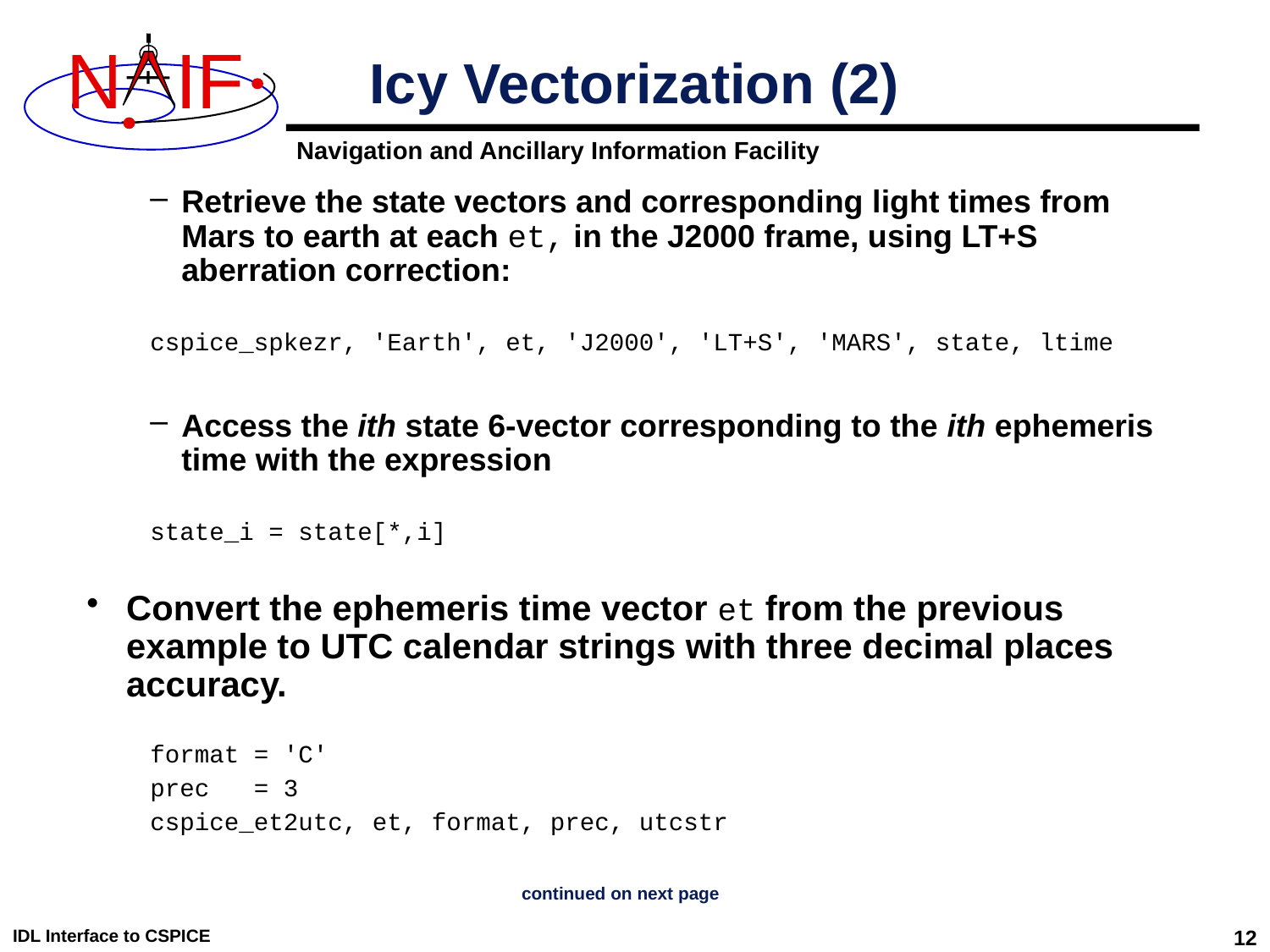

Icy Vectorization (2)
Retrieve the state vectors and corresponding light times from Mars to earth at each et, in the J2000 frame, using LT+S aberration correction:

cspice_spkezr, 'Earth', et, 'J2000', 'LT+S', 'MARS', state, ltime

Access the ith state 6-vector corresponding to the ith ephemeris time with the expression

state_i = state[*,i]

Convert the ephemeris time vector et from the previous example to UTC calendar strings with three decimal places accuracy.

format = 'C'
prec   = 3
cspice_et2utc, et, format, prec, utcstr
continued on next page
IDL Interface to CSPICE
12